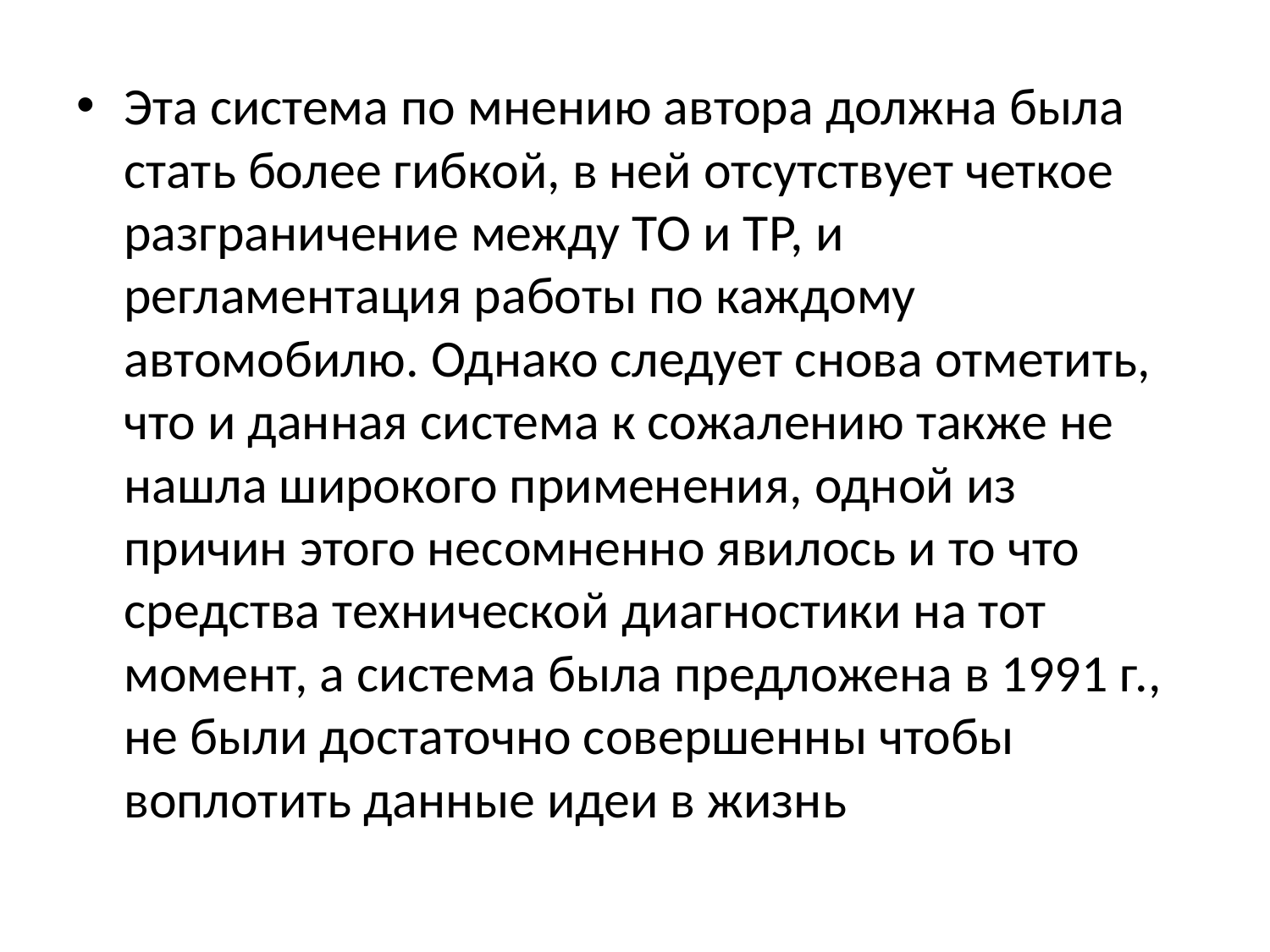

Эта система по мнению автора должна была стать более гибкой, в ней отсутствует четкое разграничение между ТО и ТР, и регламентация работы по каждому автомобилю. Однако следует снова отметить, что и данная система к сожалению также не нашла широкого применения, одной из причин этого несомненно явилось и то что средства технической диагностики на тот момент, а система была предложена в 1991 г., не были достаточно совершенны чтобы воплотить данные идеи в жизнь